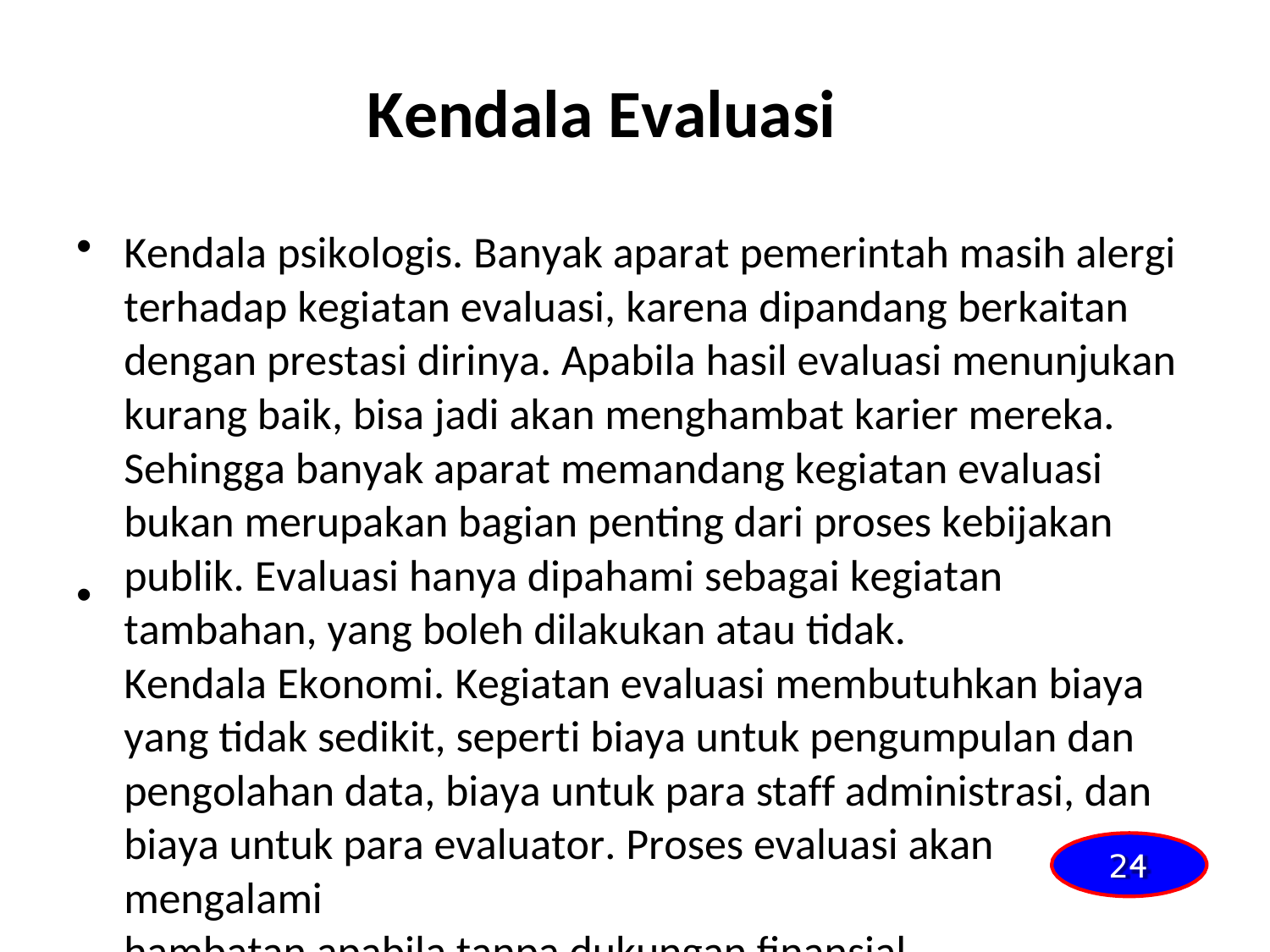

Kendala Evaluasi
Kendala psikologis. Banyak aparat pemerintah masih alergi
terhadap kegiatan evaluasi, karena dipandang berkaitan
dengan prestasi dirinya. Apabila hasil evaluasi menunjukan
kurang baik, bisa jadi akan menghambat karier mereka.
Sehingga banyak aparat memandang kegiatan evaluasi
bukan merupakan bagian penting dari proses kebijakan
publik. Evaluasi hanya dipahami sebagai kegiatan
tambahan, yang boleh dilakukan atau tidak.
Kendala Ekonomi. Kegiatan evaluasi membutuhkan biaya
yang tidak sedikit, seperti biaya untuk pengumpulan dan
pengolahan data, biaya untuk para staff administrasi, dan
biaya untuk para evaluator. Proses evaluasi akan mengalami
hambatan apabila tanpa dukungan finansial.
•
•

24